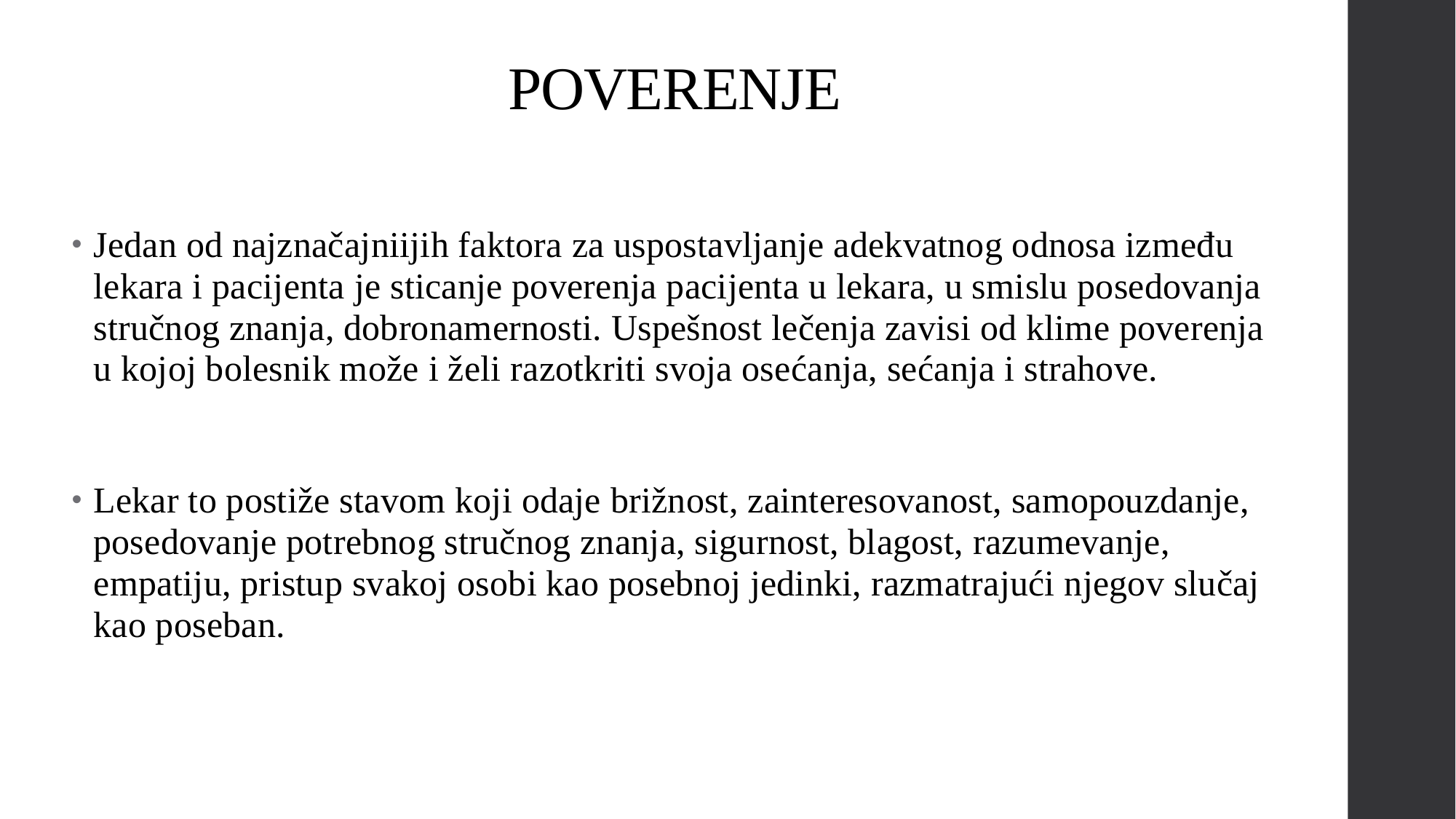

# POVERENJE
Jedan od najznačajniijih faktora za uspostavljanje adekvatnog odnosa između lekara i pacijenta je sticanje poverenja pacijenta u lekara, u smislu posedovanja stručnog znanja, dobronamernosti. Uspešnost lečenja zavisi od klime poverenja u kojoj bolesnik može i želi razotkriti svoja osećanja, sećanja i strahove.

Lekar to postiže stavom koji odaje brižnost, zainteresovanost, samopouzdanje, posedovanje potrebnog stručnog znanja, sigurnost, blagost, razumevanje, empatiju, pristup svakoj osobi kao posebnoj jedinki, razmatrajući njegov slučaj kao poseban.